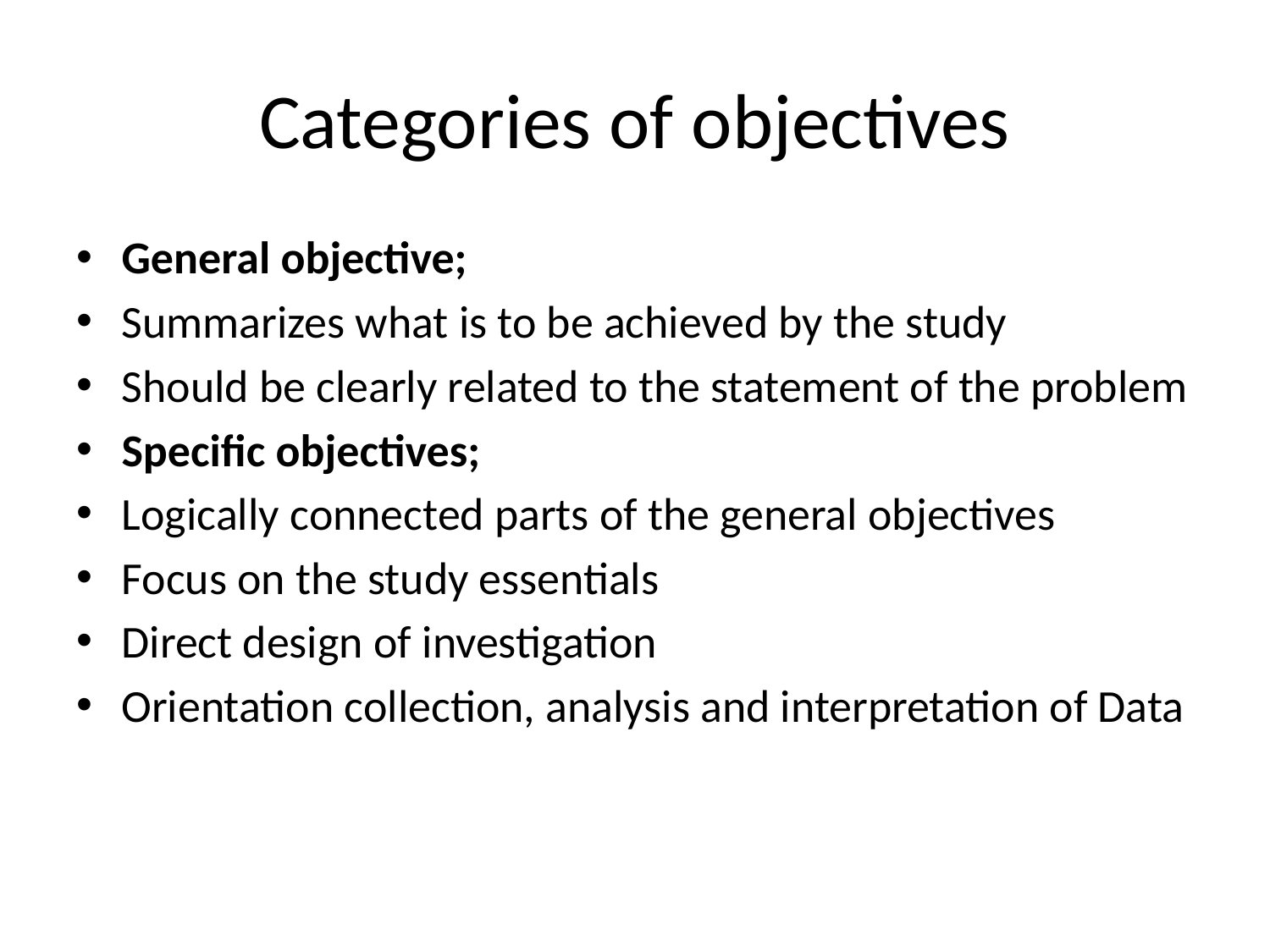

# Categories of objectives
General objective;
Summarizes what is to be achieved by the study
Should be clearly related to the statement of the problem
Specific objectives;
Logically connected parts of the general objectives
Focus on the study essentials
Direct design of investigation
Orientation collection, analysis and interpretation of Data